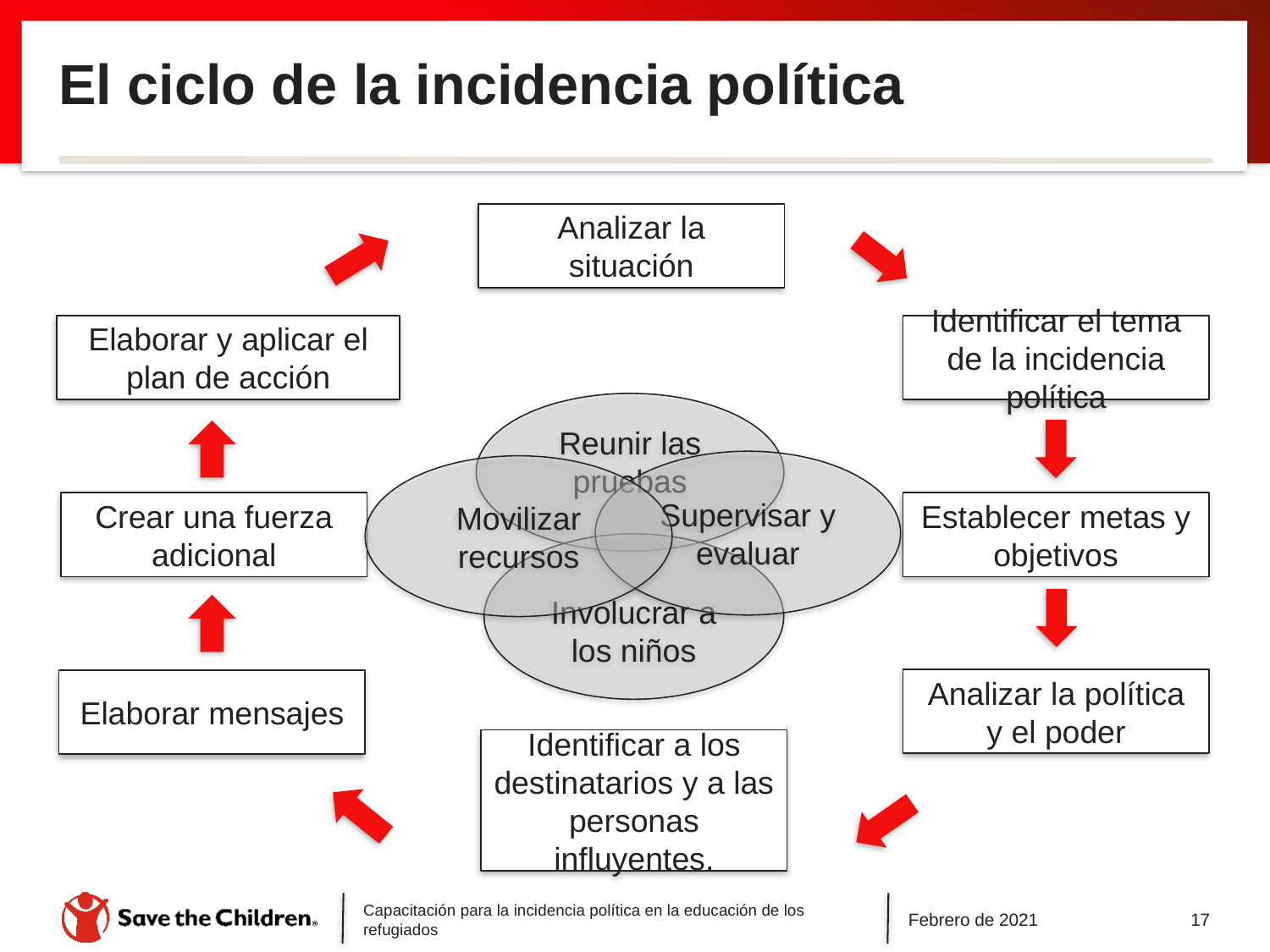

# El ciclo de la incidencia política
Analizar la situación

Elaborar y aplicar el plan de acción
Identificar el tema de la incidencia política
Reunir las pruebas

Supervisar y evaluar
Movilizar recursos
Establecer metas y objetivos
Crear una fuerza adicional
Involucrar a los niños

Analizar la política y el poder
Elaborar mensajes
Identificar a los destinatarios y a las personas influyentes.

Capacitación para la incidencia política en la educación de los refugiados
Febrero de 2021
17